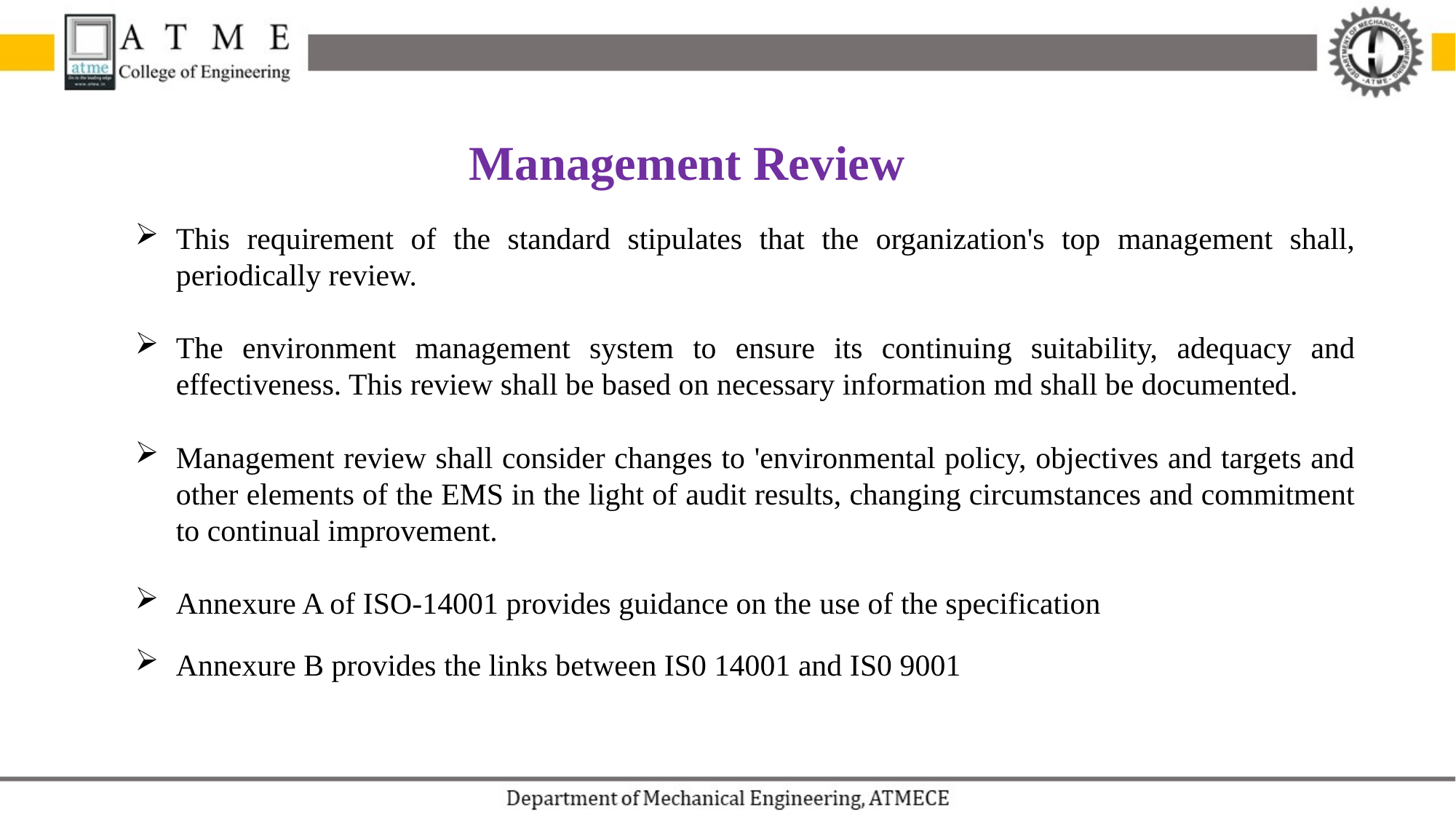

Management Review
This requirement of the standard stipulates that the organization's top management shall, periodically review.

The environment management system to ensure its continuing suitability, adequacy and effectiveness. This review shall be based on necessary information md shall be documented.

Management review shall consider changes to 'environmental policy, objectives and targets and other elements of the EMS in the light of audit results, changing circumstances and commitment to continual improvement.

Annexure A of ISO-14001 provides guidance on the use of the specification

Annexure B provides the links between IS0 14001 and IS0 9001